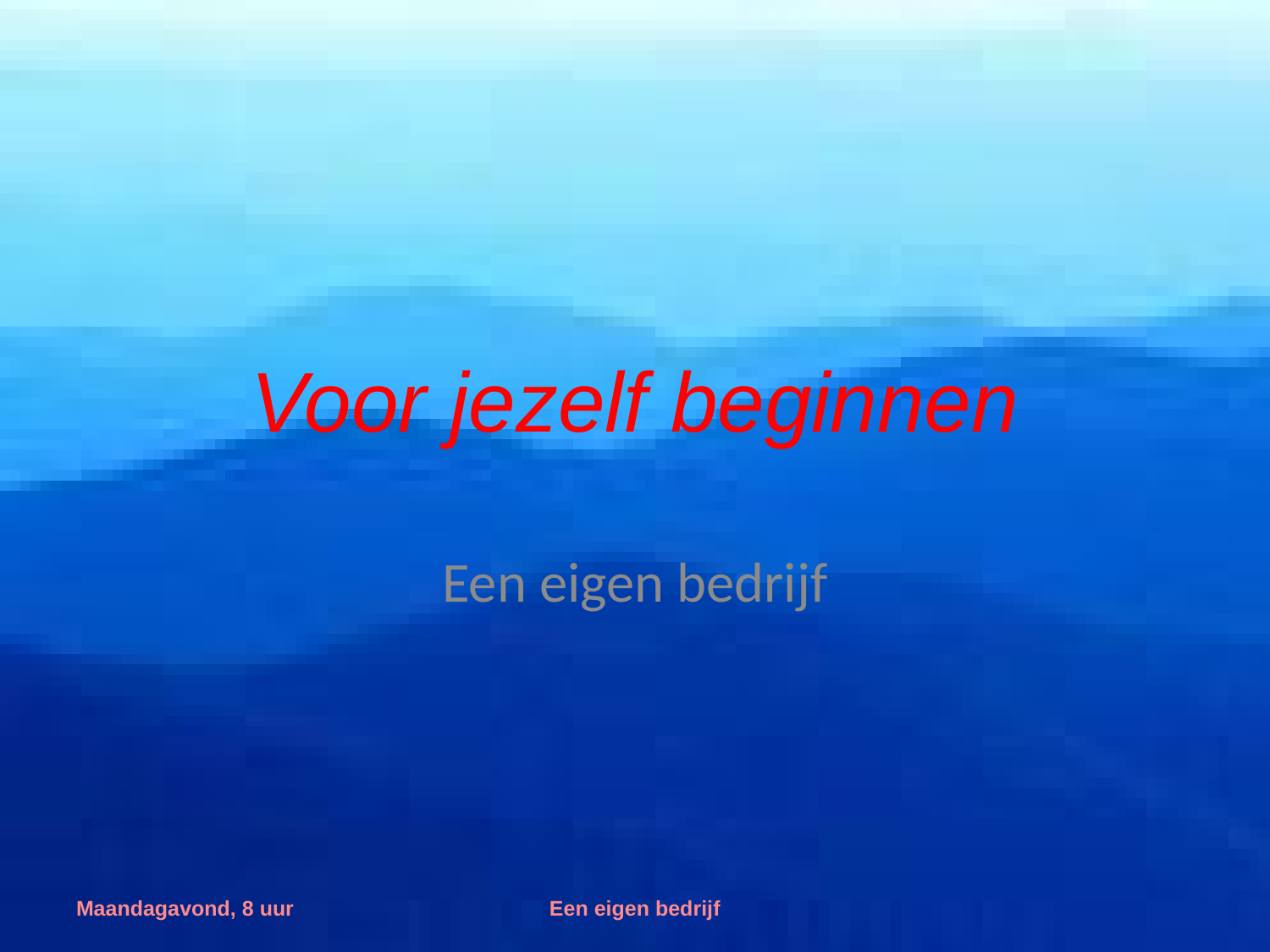

# Voor jezelf beginnen
Een eigen bedrijf
Maandagavond, 8 uur
Een eigen bedrijf